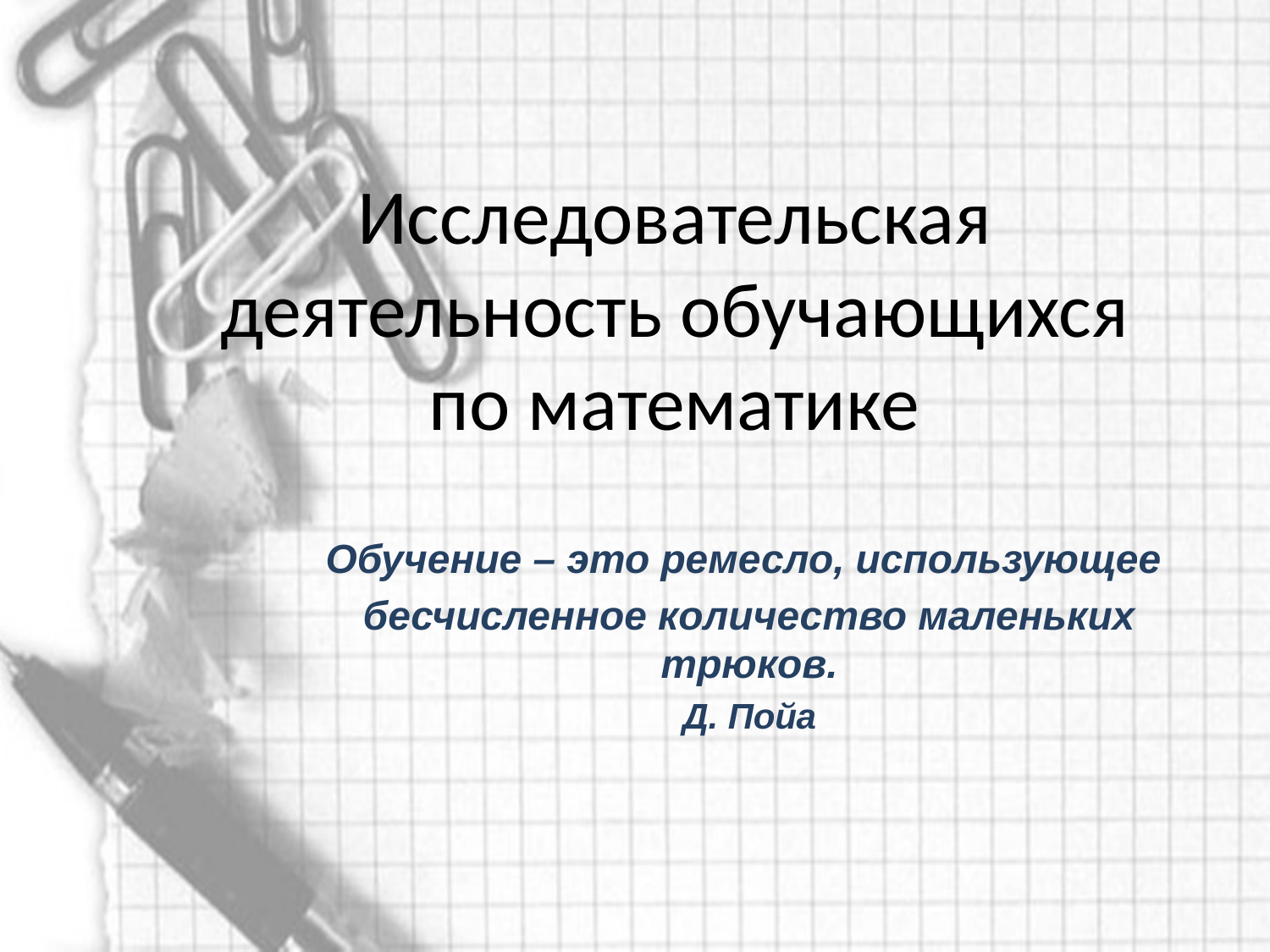

# Исследовательская деятельность обучающихся по математике
Обучение – это ремесло, использующее
бесчисленное количество маленьких трюков.
Д. Пойа